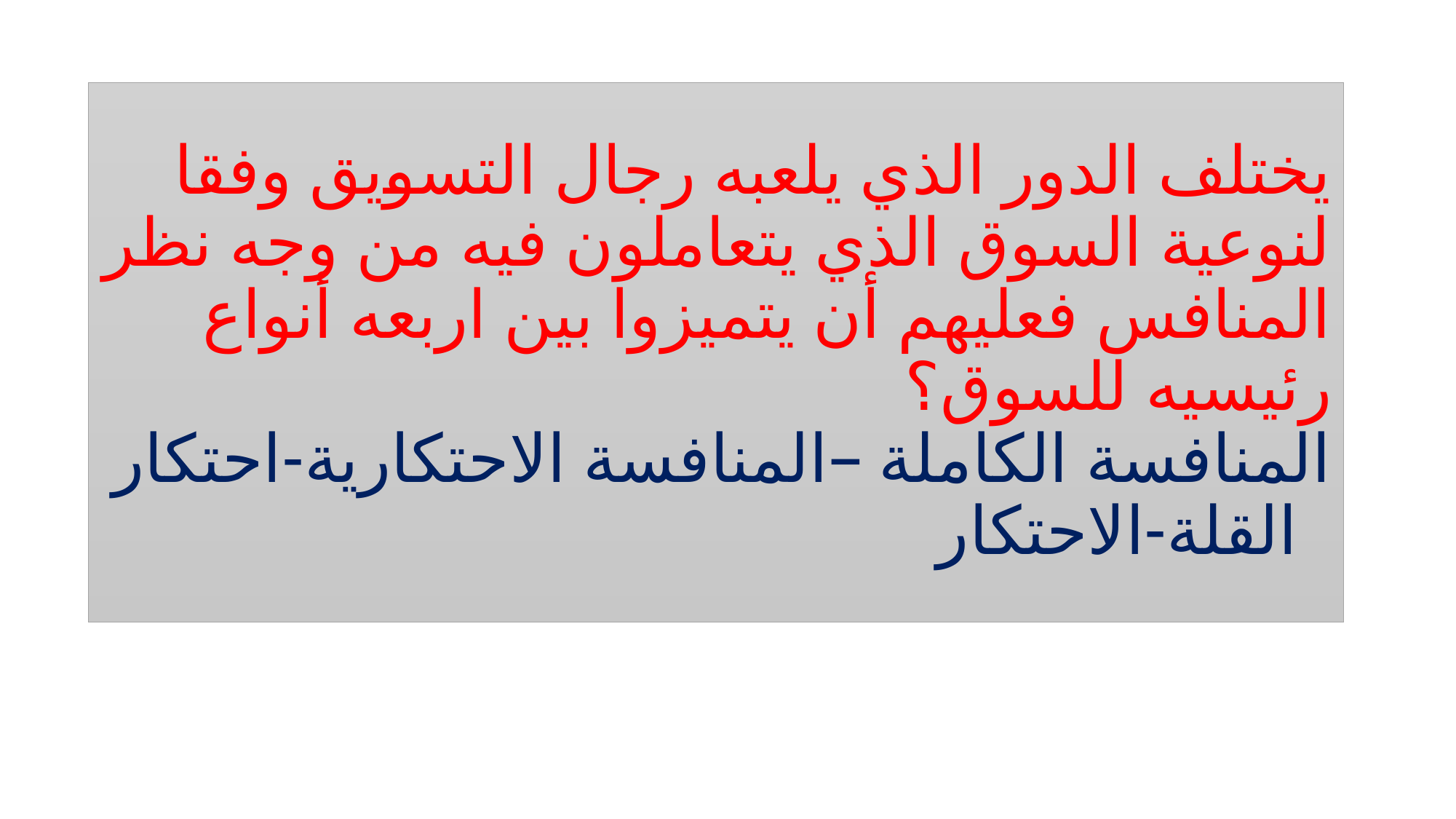

# يختلف الدور الذي يلعبه رجال التسويق وفقا لنوعية السوق الذي يتعاملون فيه من وجه نظر المنافس فعليهم أن يتميزوا بين اربعه أنواع رئيسيه للسوق؟ المنافسة الكاملة –المنافسة الاحتكارية-احتكار القلة-الاحتكار